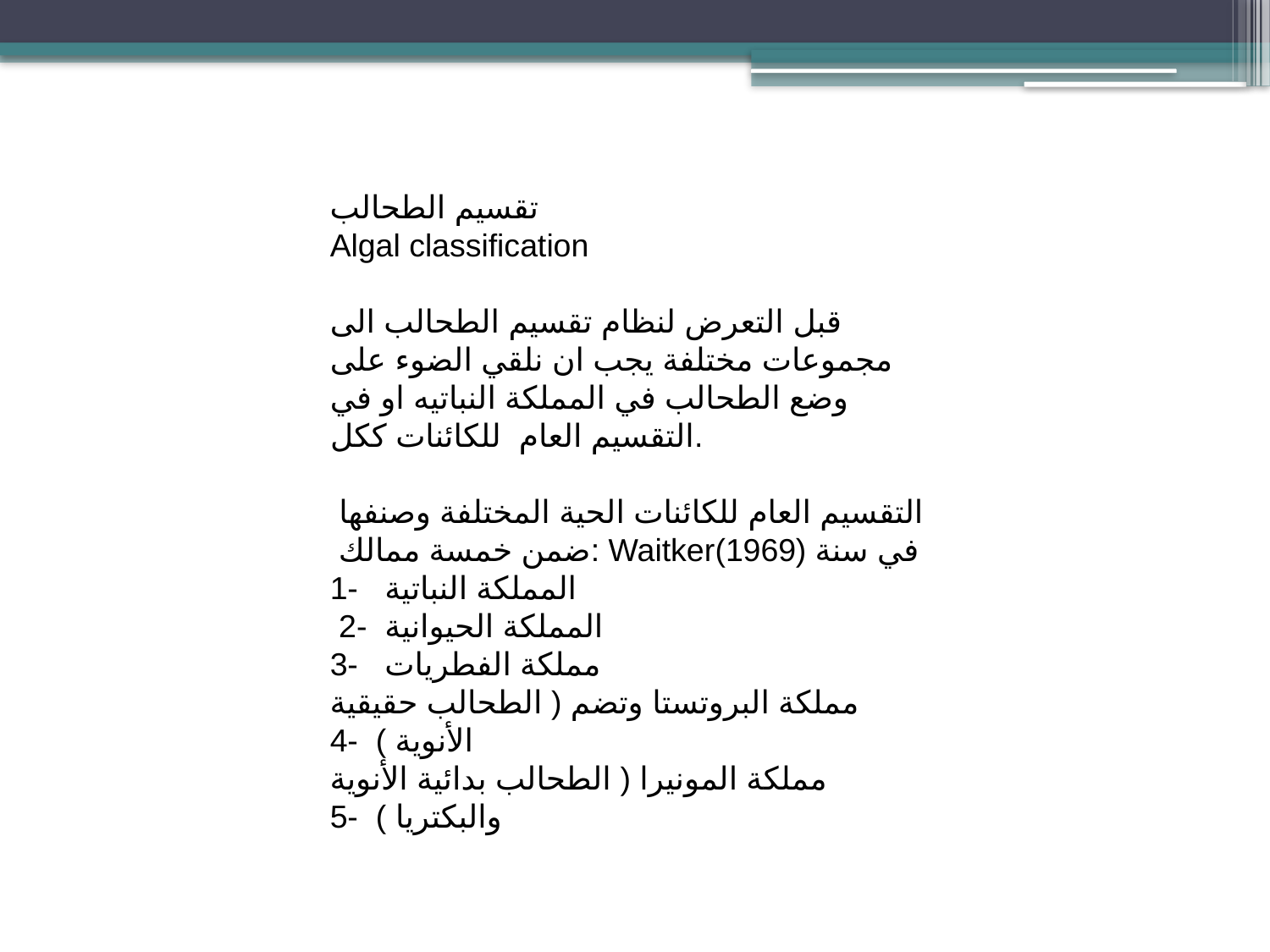

تقسيم الطحالب
Algal classification

قبل التعرض لنظام تقسيم الطحالب الى مجموعات مختلفة يجب ان نلقي الضوء على وضع الطحالب في المملكة النباتيه او في التقسيم العام  للكائنات ككل.

 التقسيم العام للكائنات الحية المختلفة وصنفها
 ضمن خمسة ممالك: Waitkerفي سنة (1969)
المملكة النباتية   -1
 المملكة الحيوانية  -2
مملكة الفطريات   -3
مملكة البروتستا وتضم ( الطحالب حقيقية الأنوية )  -4
مملكة المونيرا ( الطحالب بدائية الأنوية والبكتريا )  -5